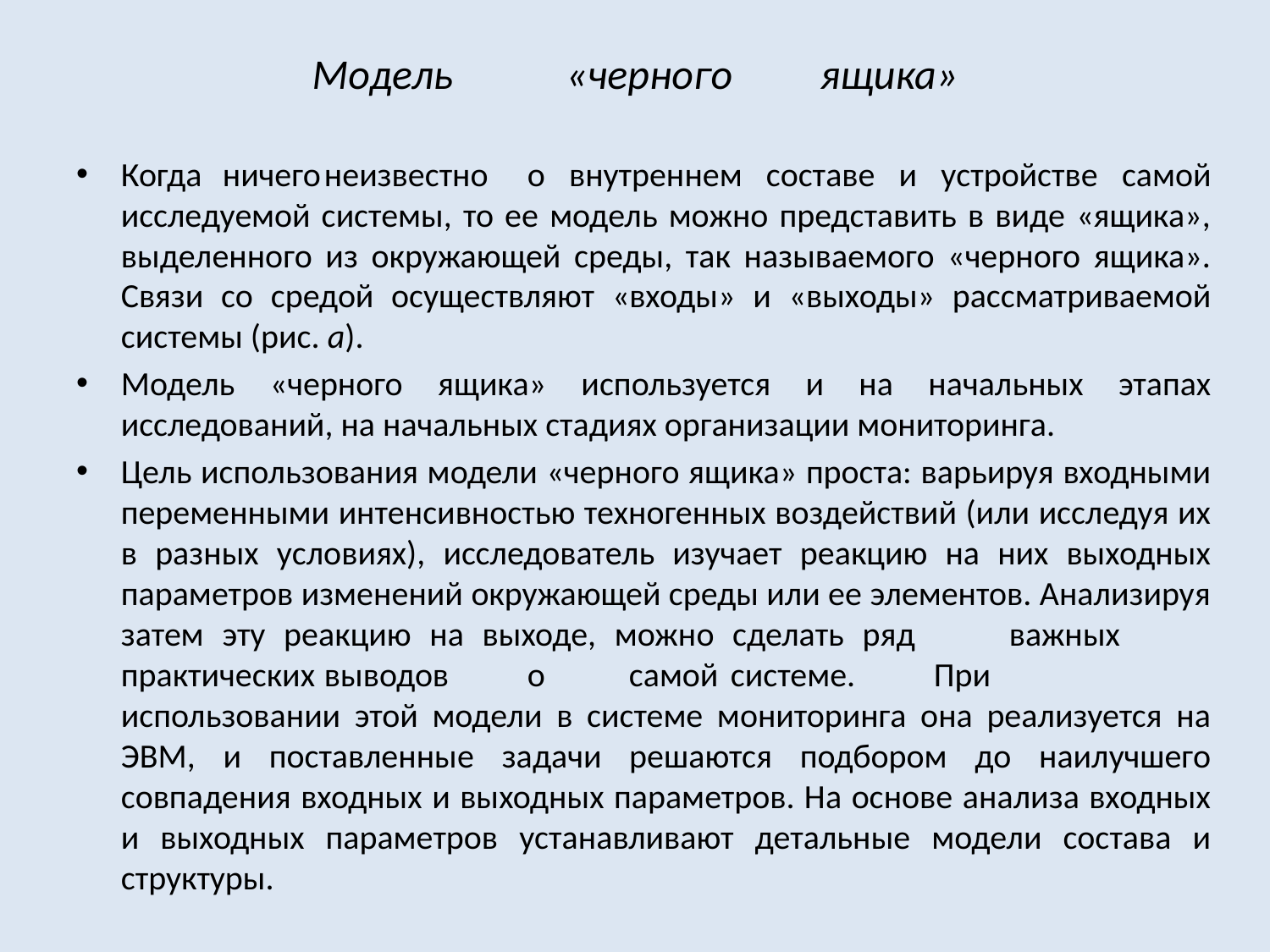

# Модель	«черного	ящика»
Когда	ничего	неизвестно	о внутреннем составе и устройстве самой исследуемой системы, то ее модель можно представить в виде «ящика», выделенного из окружающей среды, так называемого «черного ящика». Связи со средой осуществляют «входы» и «выходы» рассматриваемой системы (рис. а).
Модель «черного ящика» используется и на начальных этапах исследований, на начальных стадиях организации мониторинга.
Цель использования модели «черного ящика» проста: варьируя входными переменными интенсивностью техногенных воздействий (или исследуя их в разных условиях), исследователь изучает реакцию на них выходных параметров изменений окружающей среды или ее элементов. Анализируя затем эту реакцию на выходе, можно сделать ряд	важных	практических	выводов	о	самой	системе.	При использовании этой модели в системе мониторинга она реализуется на ЭВМ, и поставленные задачи решаются подбором до наилучшего совпадения входных и выходных параметров. На основе анализа входных и выходных параметров устанавливают детальные модели состава и структуры.